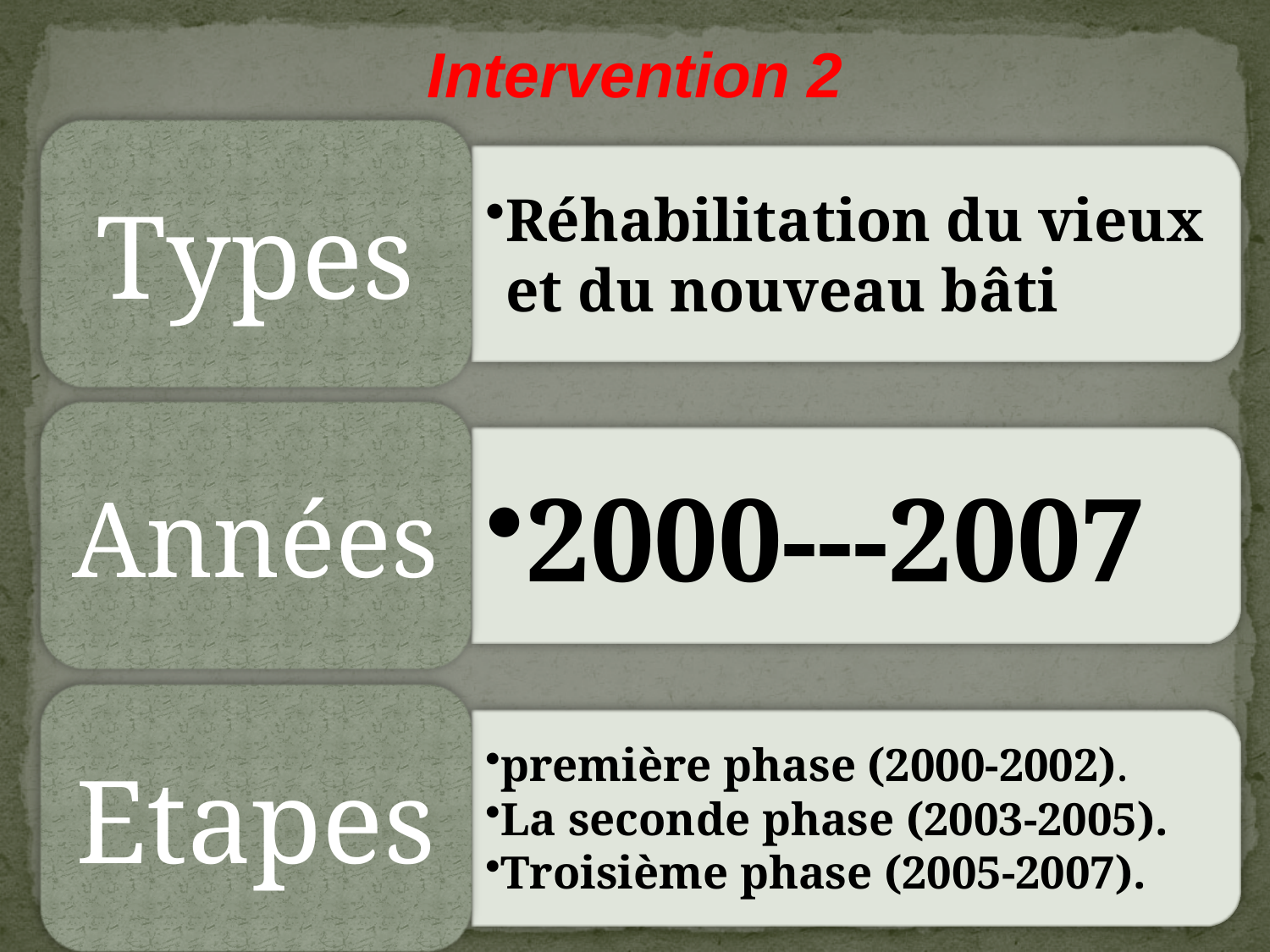

Intervention 2
Types
Réhabilitation du vieux et du nouveau bâti
Années
2000---2007
Etapes
première phase (2000-2002).
La seconde phase (2003-2005).
Troisième phase (2005-2007).